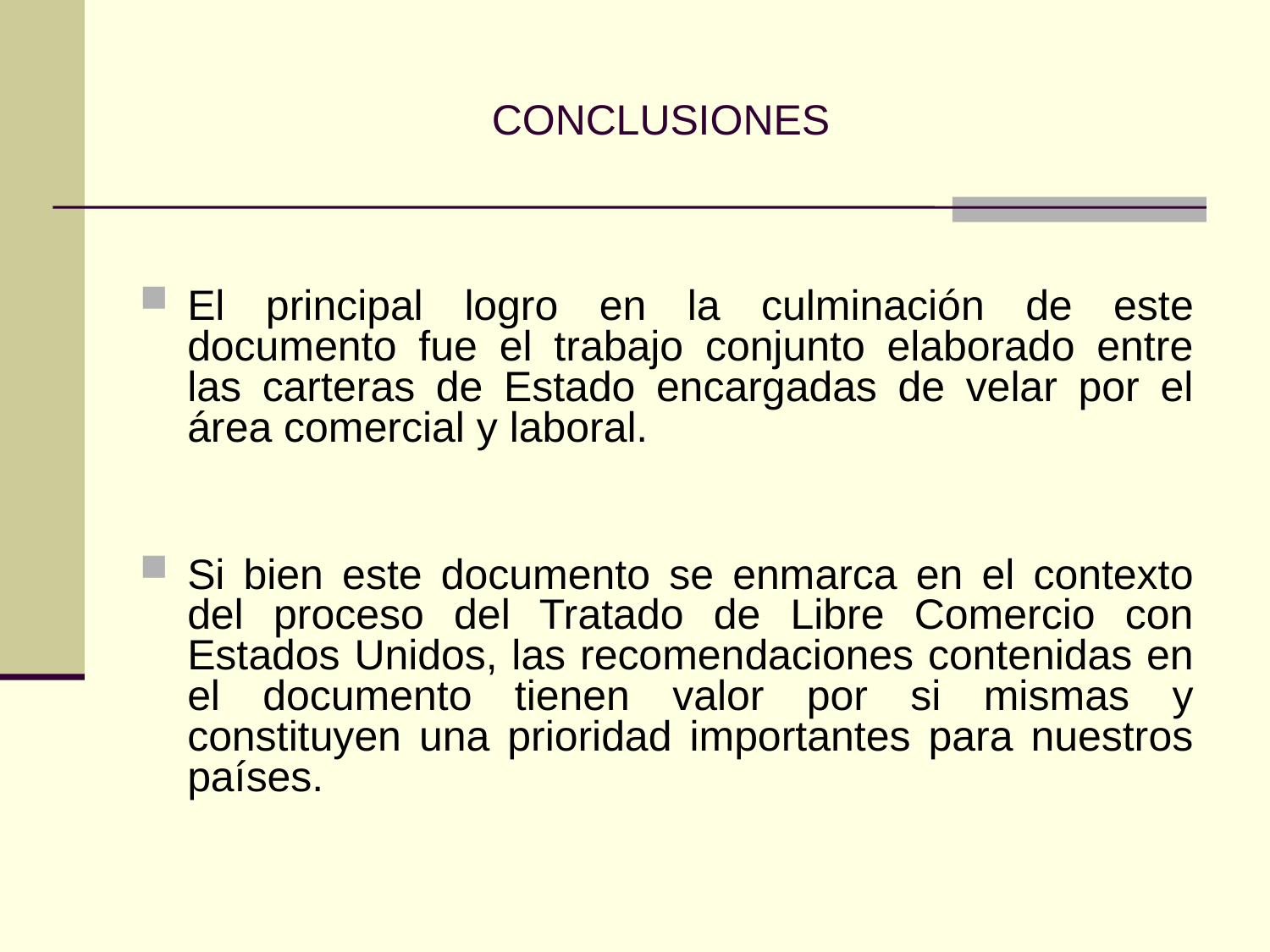

# CONCLUSIONES

El principal logro en la culminación de este documento fue el trabajo conjunto elaborado entre las carteras de Estado encargadas de velar por el área comercial y laboral.

Si bien este documento se enmarca en el contexto del proceso del Tratado de Libre Comercio con Estados Unidos, las recomendaciones contenidas en el documento tienen valor por si mismas y constituyen una prioridad importantes para nuestros países.